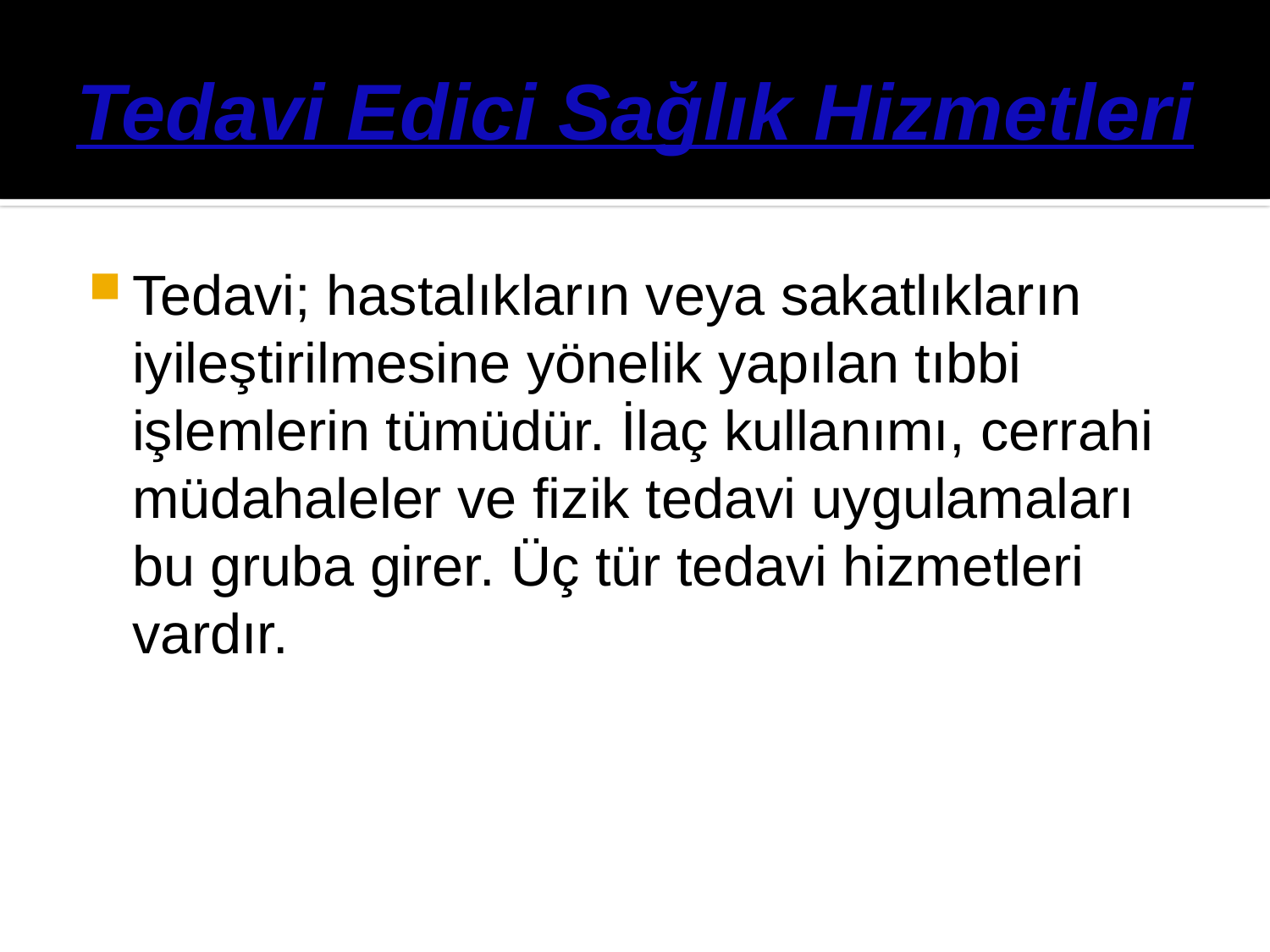

# Tedavi Edici Sağlık Hizmetleri
Tedavi; hastalıkların veya sakatlıkların iyileştirilmesine yönelik yapılan tıbbi işlemlerin tümüdür. İlaç kullanımı, cerrahi müdahaleler ve fizik tedavi uygulamaları bu gruba girer. Üç tür tedavi hizmetleri vardır.